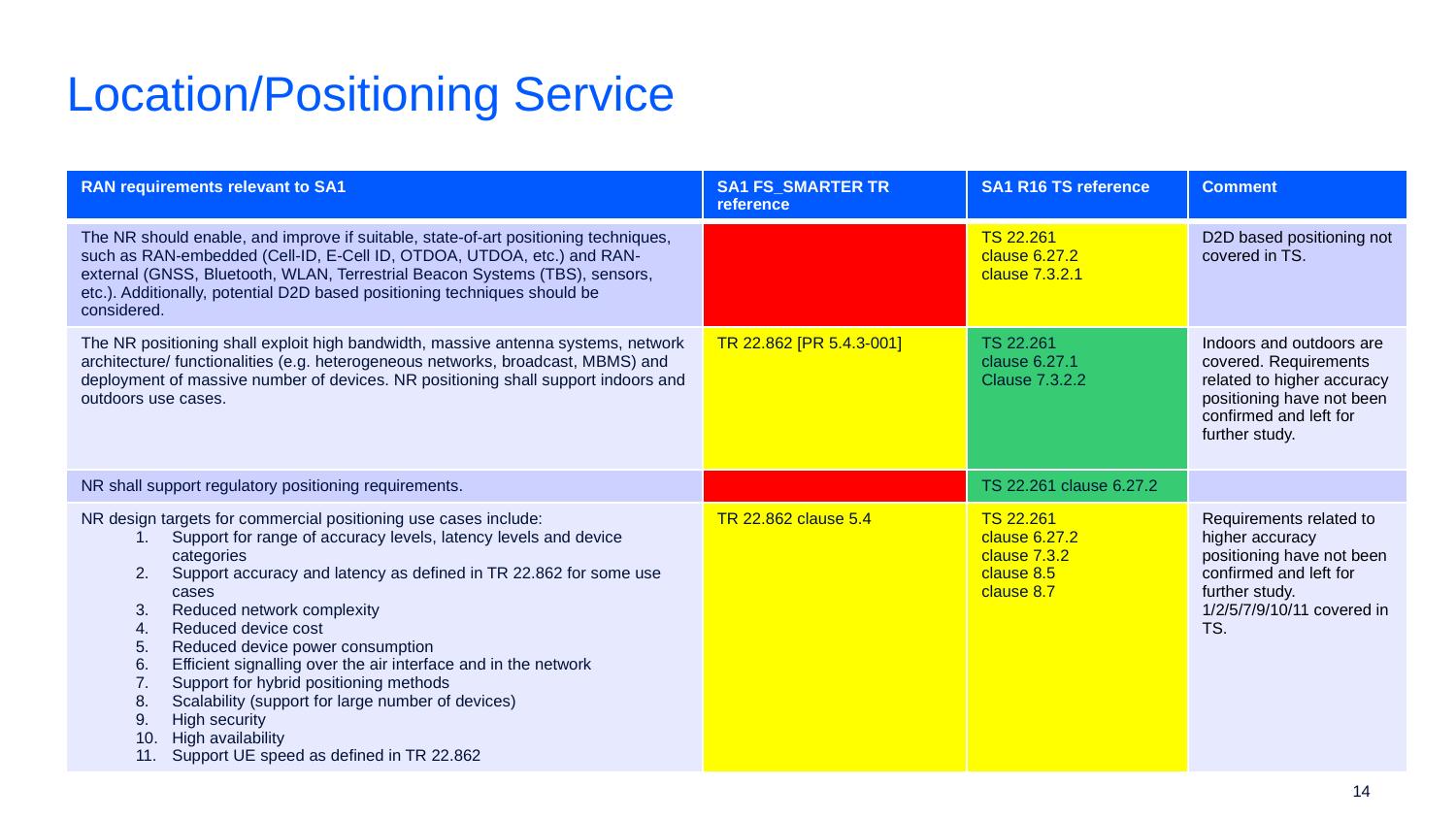

Location/Positioning Service

| RAN requirements relevant to SA1 | SA1 FS\_SMARTER TR reference | SA1 R16 TS reference | Comment |
| --- | --- | --- | --- |
| The NR should enable, and improve if suitable, state-of-art positioning techniques, such as RAN-embedded (Cell-ID, E-Cell ID, OTDOA, UTDOA, etc.) and RAN-external (GNSS, Bluetooth, WLAN, Terrestrial Beacon Systems (TBS), sensors, etc.). Additionally, potential D2D based positioning techniques should be considered. |  | TS 22.261 clause 6.27.2 clause 7.3.2.1 | D2D based positioning not covered in TS. |
| The NR positioning shall exploit high bandwidth, massive antenna systems, network architecture/ functionalities (e.g. heterogeneous networks, broadcast, MBMS) and deployment of massive number of devices. NR positioning shall support indoors and outdoors use cases. | TR 22.862 [PR 5.4.3-001] | TS 22.261 clause 6.27.1 Clause 7.3.2.2 | Indoors and outdoors are covered. Requirements related to higher accuracy positioning have not been confirmed and left for further study. |
| NR shall support regulatory positioning requirements. |  | TS 22.261 clause 6.27.2 |  |
| NR design targets for commercial positioning use cases include: Support for range of accuracy levels, latency levels and device categories Support accuracy and latency as defined in TR 22.862 for some use cases Reduced network complexity Reduced device cost Reduced device power consumption Efficient signalling over the air interface and in the network Support for hybrid positioning methods Scalability (support for large number of devices) High security High availability Support UE speed as defined in TR 22.862 | TR 22.862 clause 5.4 | TS 22.261 clause 6.27.2 clause 7.3.2 clause 8.5 clause 8.7 | Requirements related to higher accuracy positioning have not been confirmed and left for further study. 1/2/5/7/9/10/11 covered in TS. |